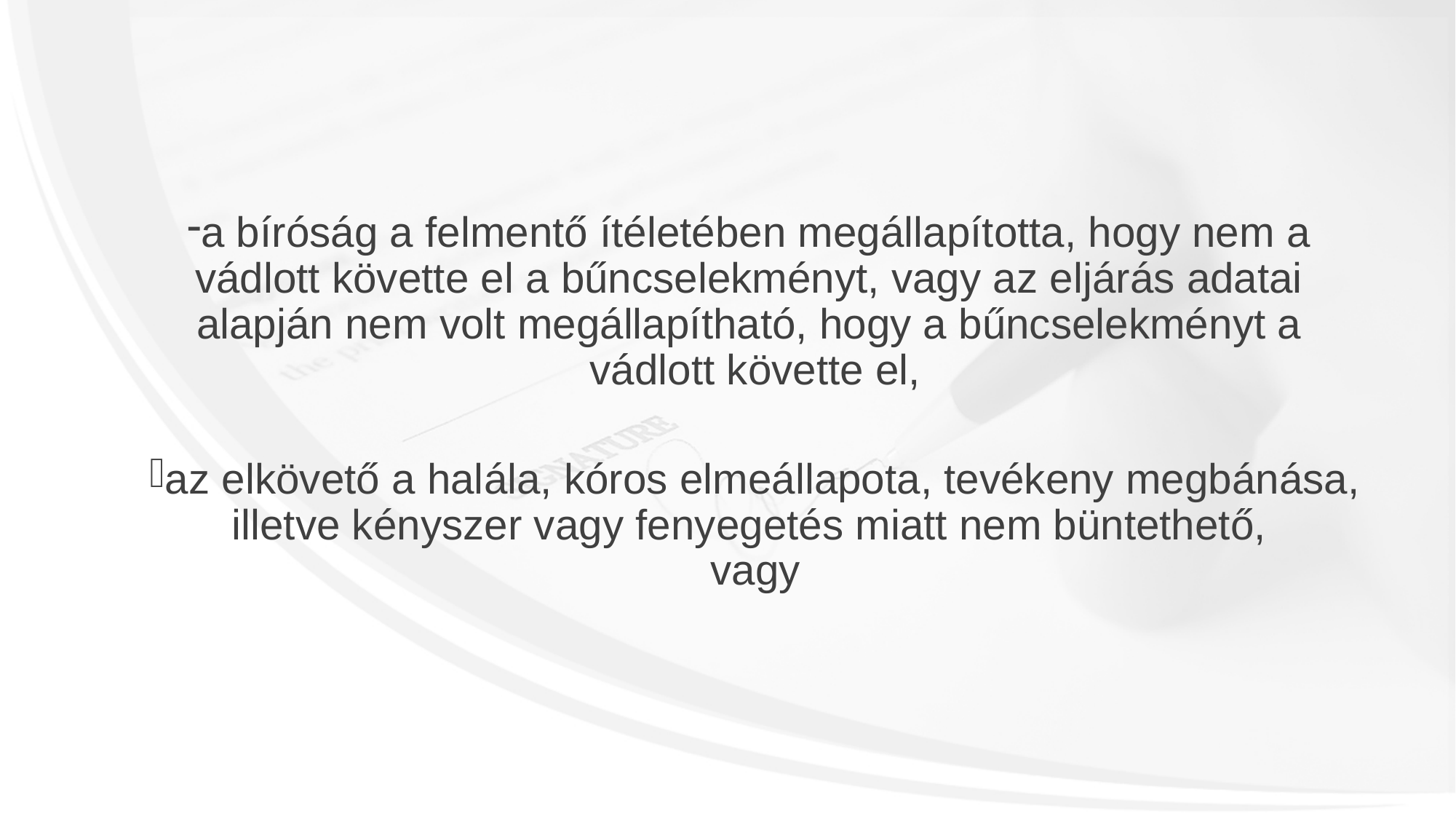

a bíróság a felmentő ítéletében megállapította, hogy nem a
vádlott követte el a bűncselekményt, vagy az eljárás adatai
alapján nem volt megállapítható, hogy a bűncselekményt a
vádlott követte el,

az elkövető a halála, kóros elmeállapota, tevékeny megbánása, illetve kényszer vagy fenyegetés miatt nem büntethető,
vagy